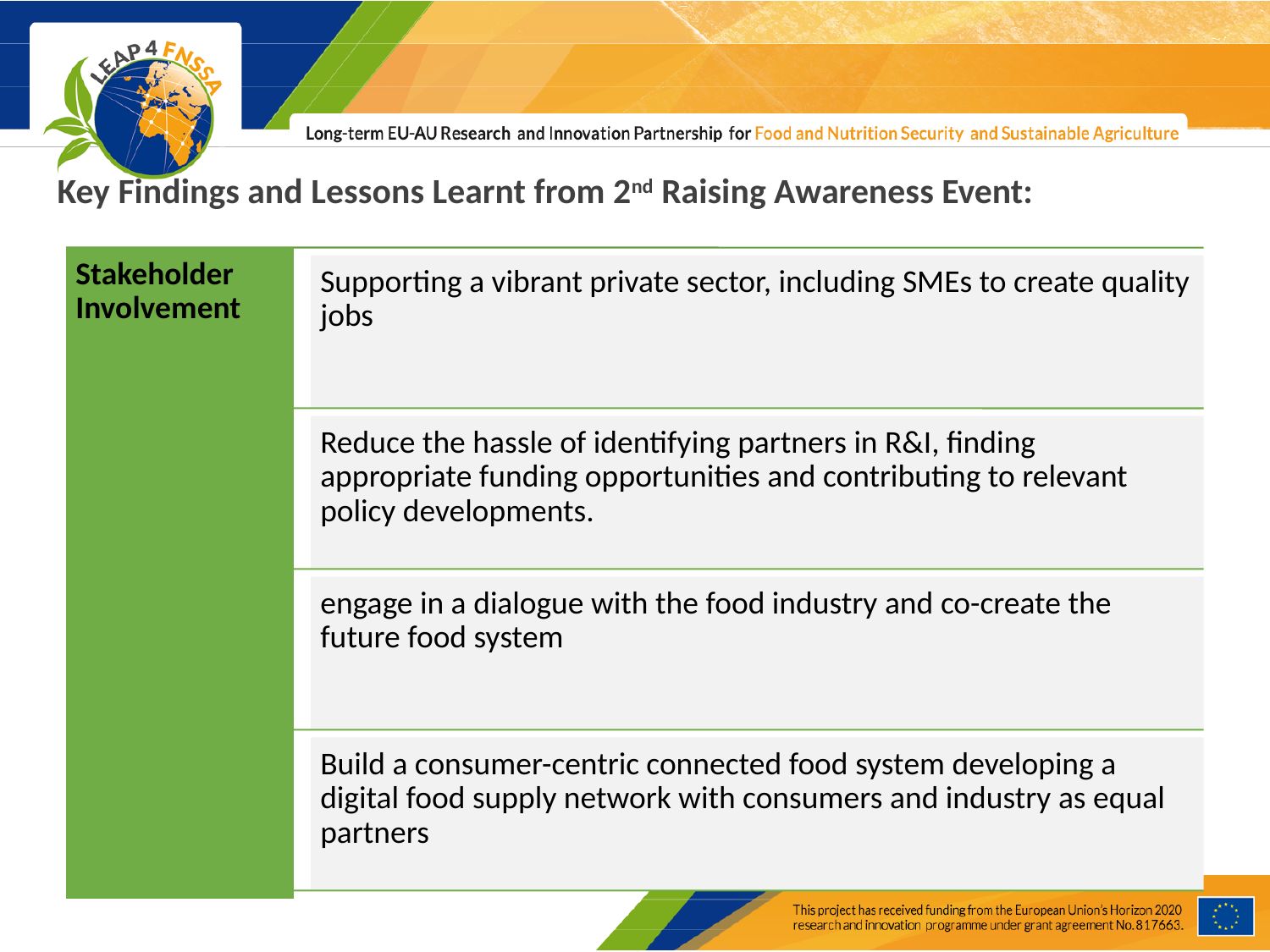

13
Key Findings and Lessons Learnt from 2nd Raising Awareness Event:
Stakeholder Involvement
Supporting a vibrant private sector, including SMEs to create quality jobs
Reduce the hassle of identifying partners in R&I, finding appropriate funding opportunities and contributing to relevant policy developments.
engage in a dialogue with the food industry and co-create the future food system
Build a consumer-centric connected food system developing a digital food supply network with consumers and industry as equal partners